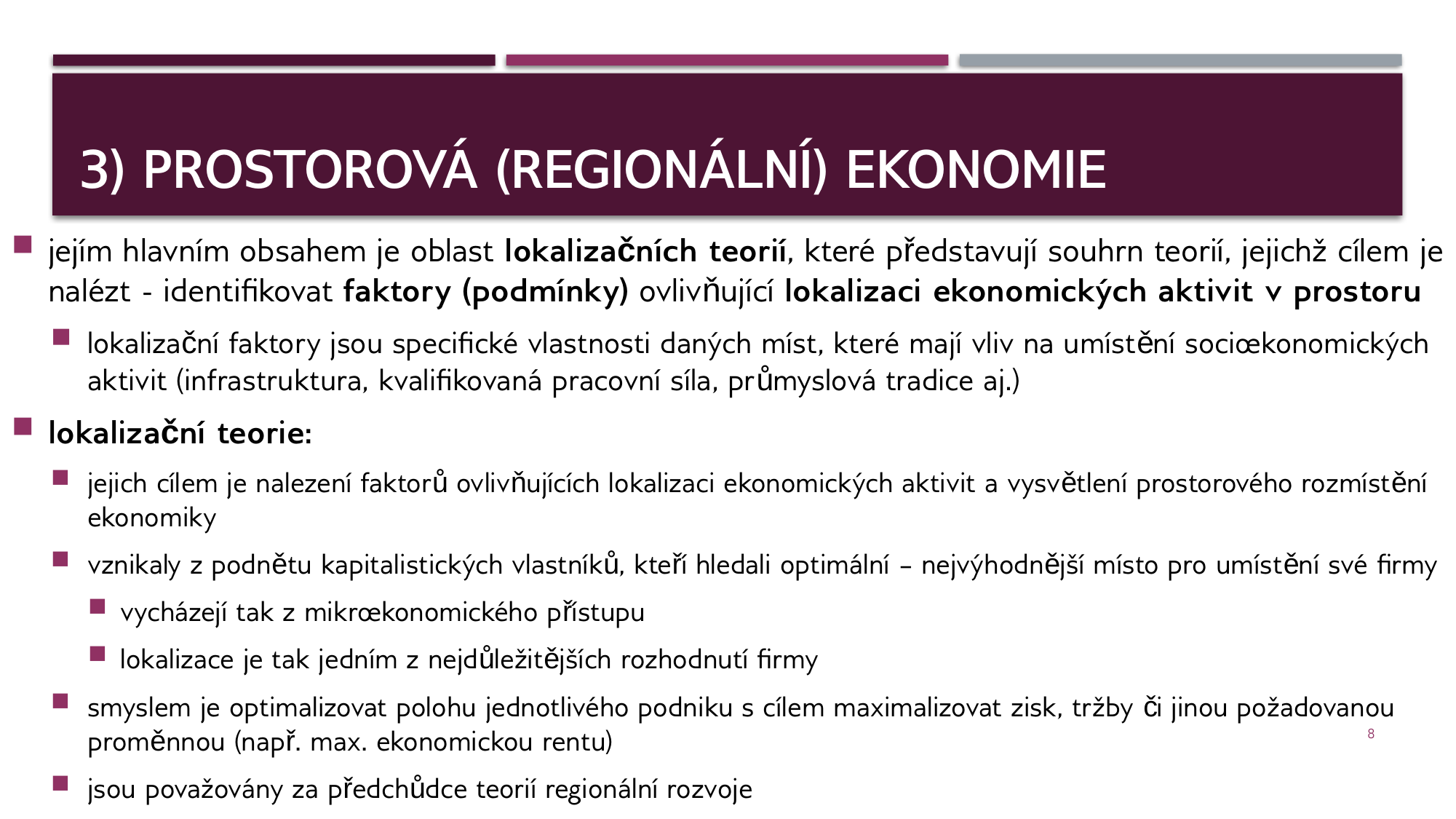

# 3) PROSTOROVÁ (regionální) EKONOMIE
jejím hlavním obsahem je oblast lokalizačních teorií, které představují souhrn teorií, jejichž cílem je nalézt - identifikovat faktory (podmínky) ovlivňující lokalizaci ekonomických aktivit v prostoru
lokalizační faktory jsou specifické vlastnosti daných míst, které mají vliv na umístění socioekonomických aktivit (infrastruktura, kvalifikovaná pracovní síla, průmyslová tradice aj.)
lokalizační teorie:
jejich cílem je nalezení faktorů ovlivňujících lokalizaci ekonomických aktivit a vysvětlení prostorového rozmístění ekonomiky
vznikaly z podnětu kapitalistických vlastníků, kteří hledali optimální – nejvýhodnější místo pro umístění své firmy
vycházejí tak z mikroekonomického přístupu
lokalizace je tak jedním z nejdůležitějších rozhodnutí firmy
smyslem je optimalizovat polohu jednotlivého podniku s cílem maximalizovat zisk, tržby či jinou požadovanou proměnnou (např. max. ekonomickou rentu)
jsou považovány za předchůdce teorií regionální rozvoje
8